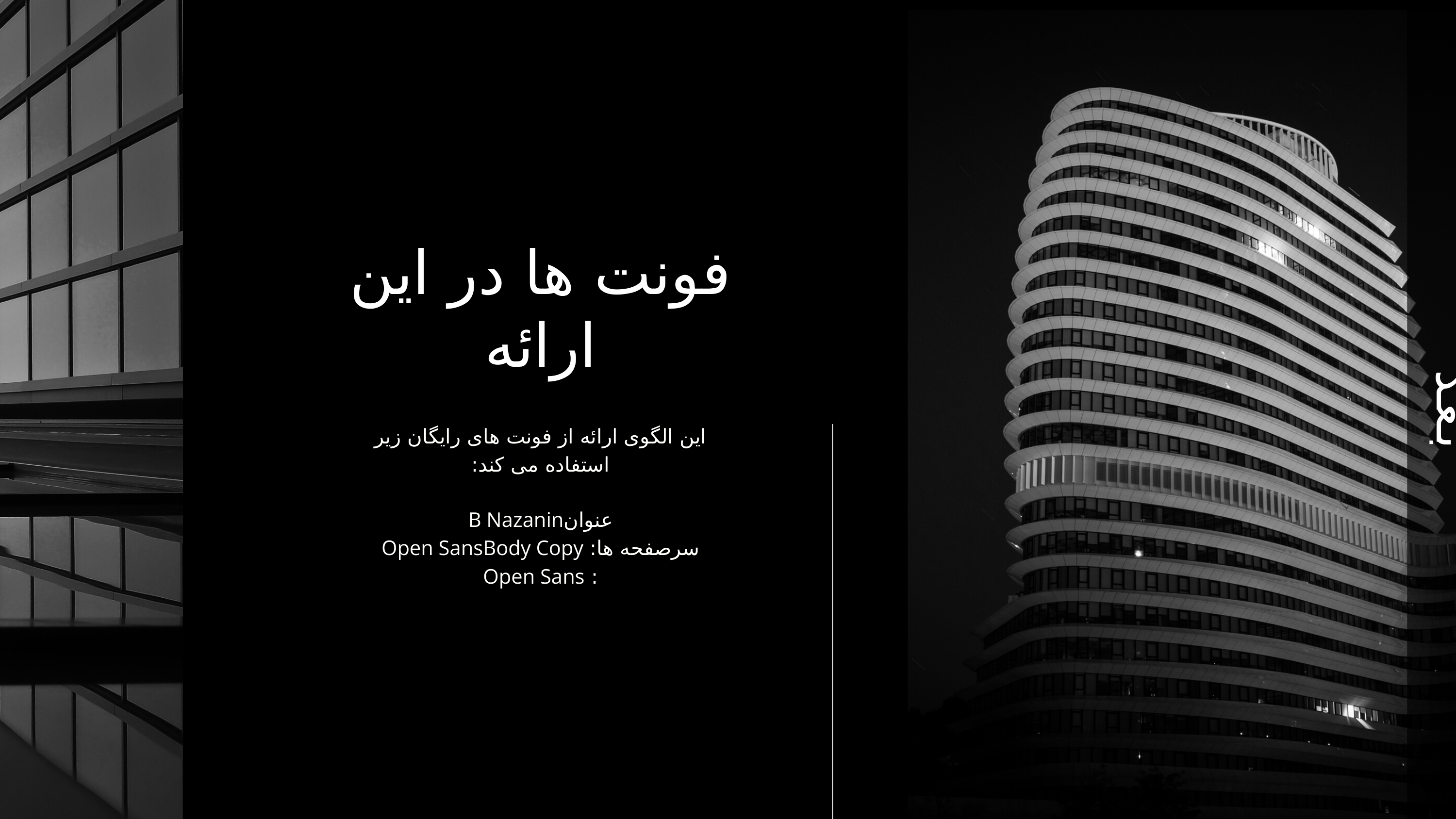

فونت ها در این ارائه
این الگوی ارائه از فونت های رایگان زیر استفاده می کند:
عنوانB Nazanin
سرصفحه ها: Open SansBody Copy
: Open Sans
بعد